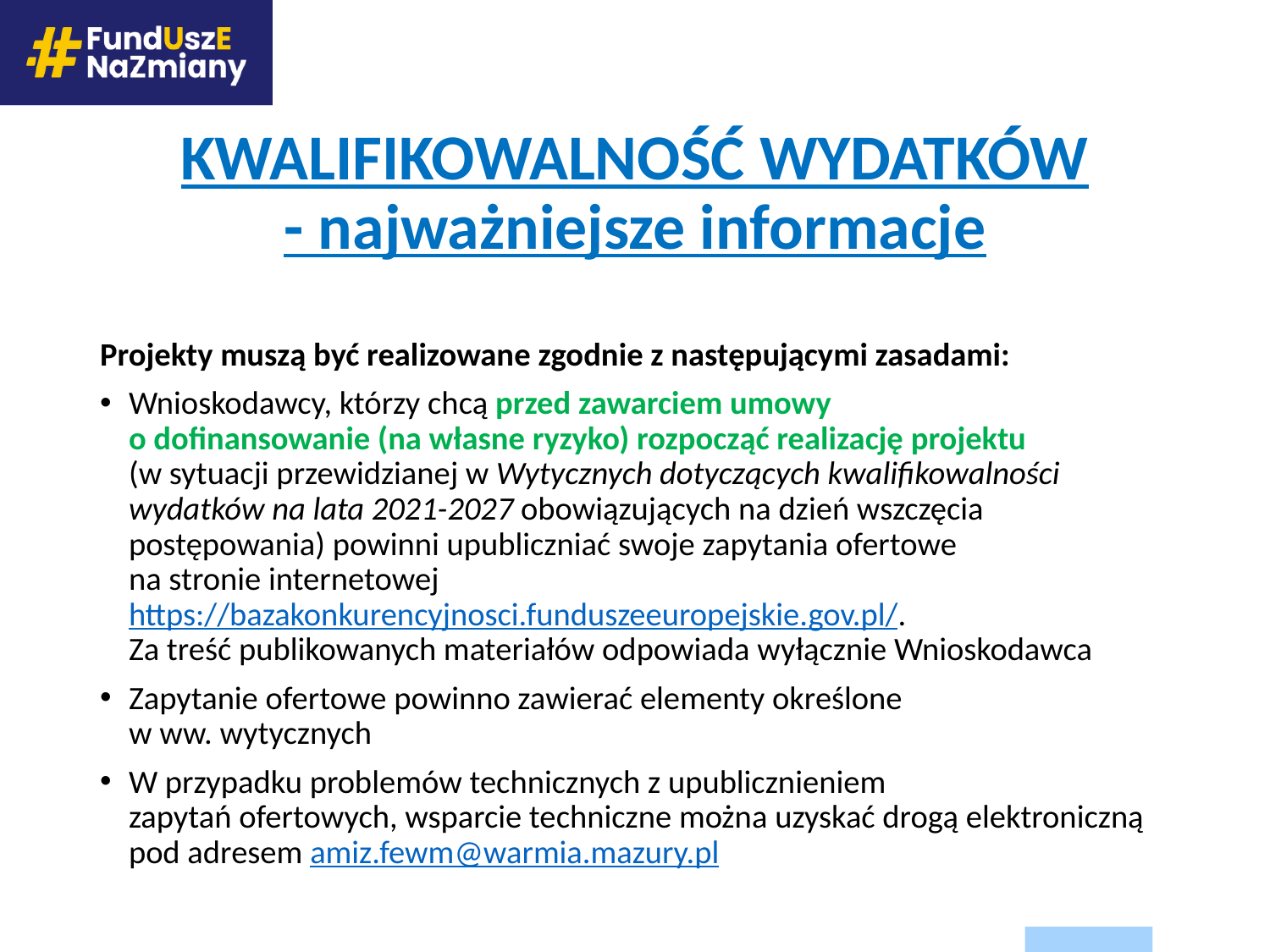

# KWALIFIKOWALNOŚĆ WYDATKÓW - najważniejsze informacje

Projekty muszą być realizowane zgodnie z następującymi zasadami:
Wnioskodawcy, którzy chcą przed zawarciem umowy
o dofinansowanie (na własne ryzyko) rozpocząć realizację projektu
(w sytuacji przewidzianej w Wytycznych dotyczących kwalifikowalności wydatków na lata 2021-2027 obowiązujących na dzień wszczęcia postępowania) powinni upubliczniać swoje zapytania ofertowe
na stronie internetowej https://bazakonkurencyjnosci.funduszeeuropejskie.gov.pl/.
Za treść publikowanych materiałów odpowiada wyłącznie Wnioskodawca
Zapytanie ofertowe powinno zawierać elementy określone
w ww. wytycznych
W przypadku problemów technicznych z upublicznieniem
zapytań ofertowych, wsparcie techniczne można uzyskać drogą elektroniczną pod adresem amiz.fewm@warmia.mazury.pl